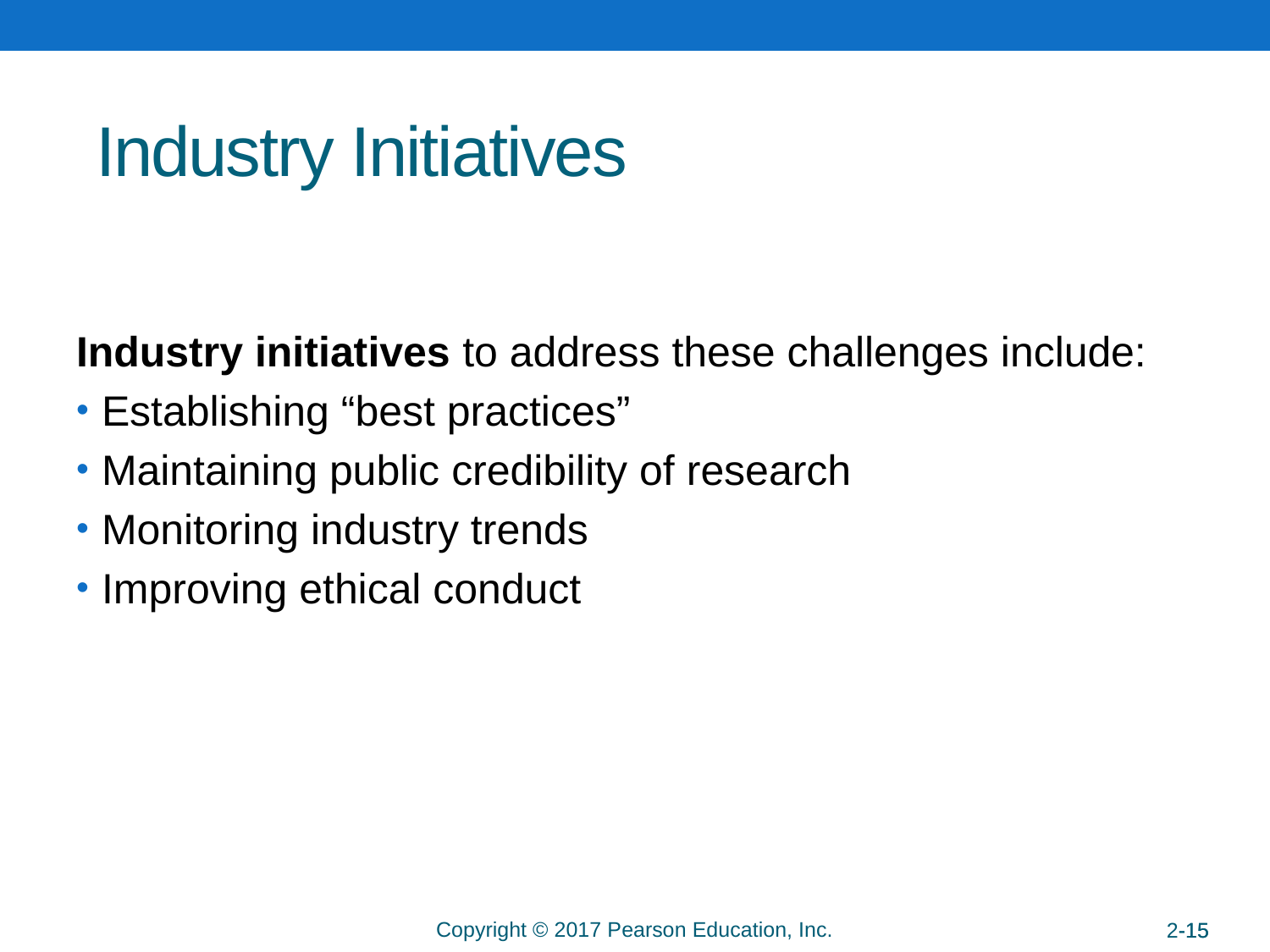

# Industry Initiatives
Industry initiatives to address these challenges include:
Establishing “best practices”
Maintaining public credibility of research
Monitoring industry trends
Improving ethical conduct